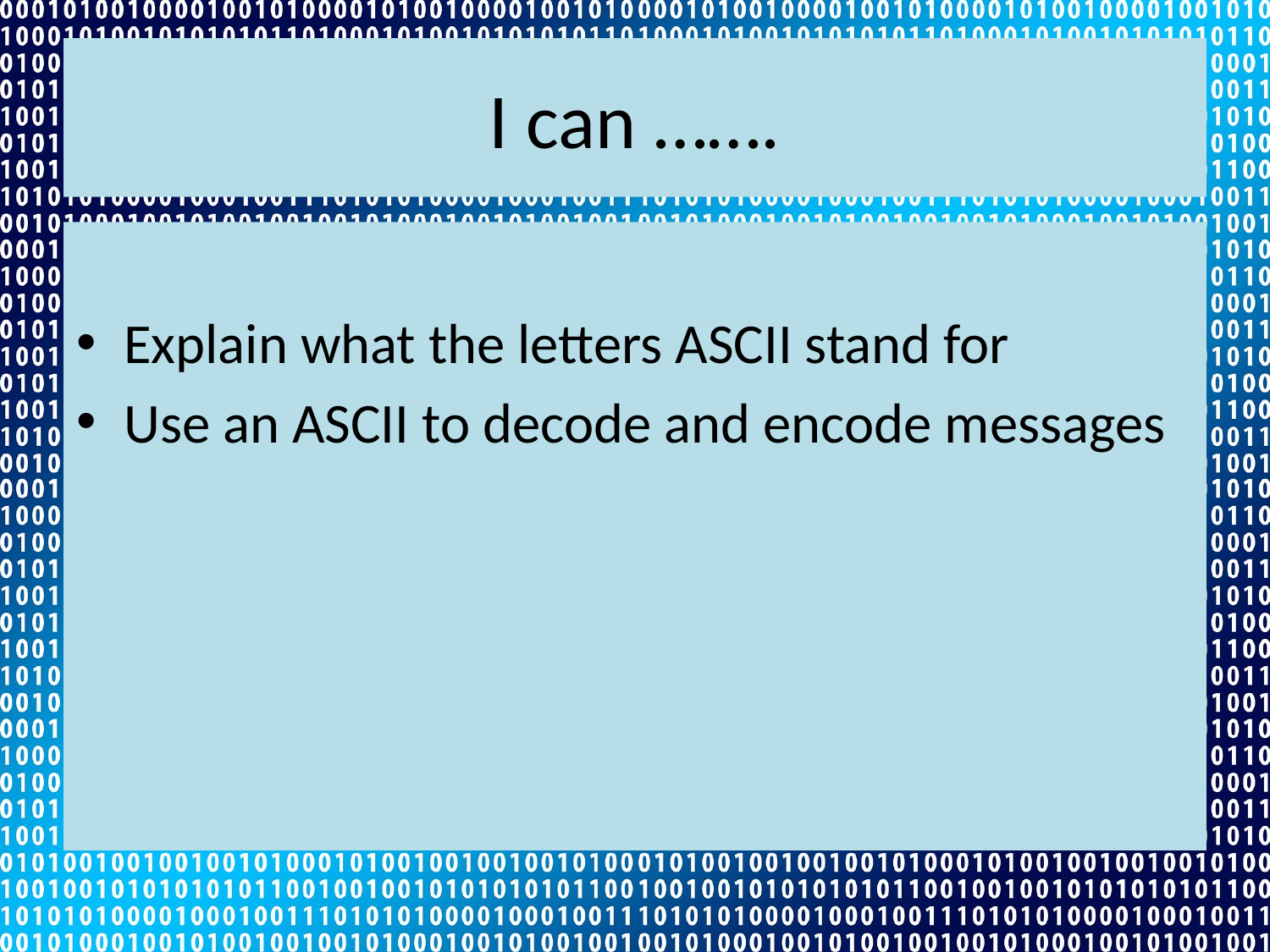

# I can …….

Explain what the letters ASCII stand for
Use an ASCII to decode and encode messages